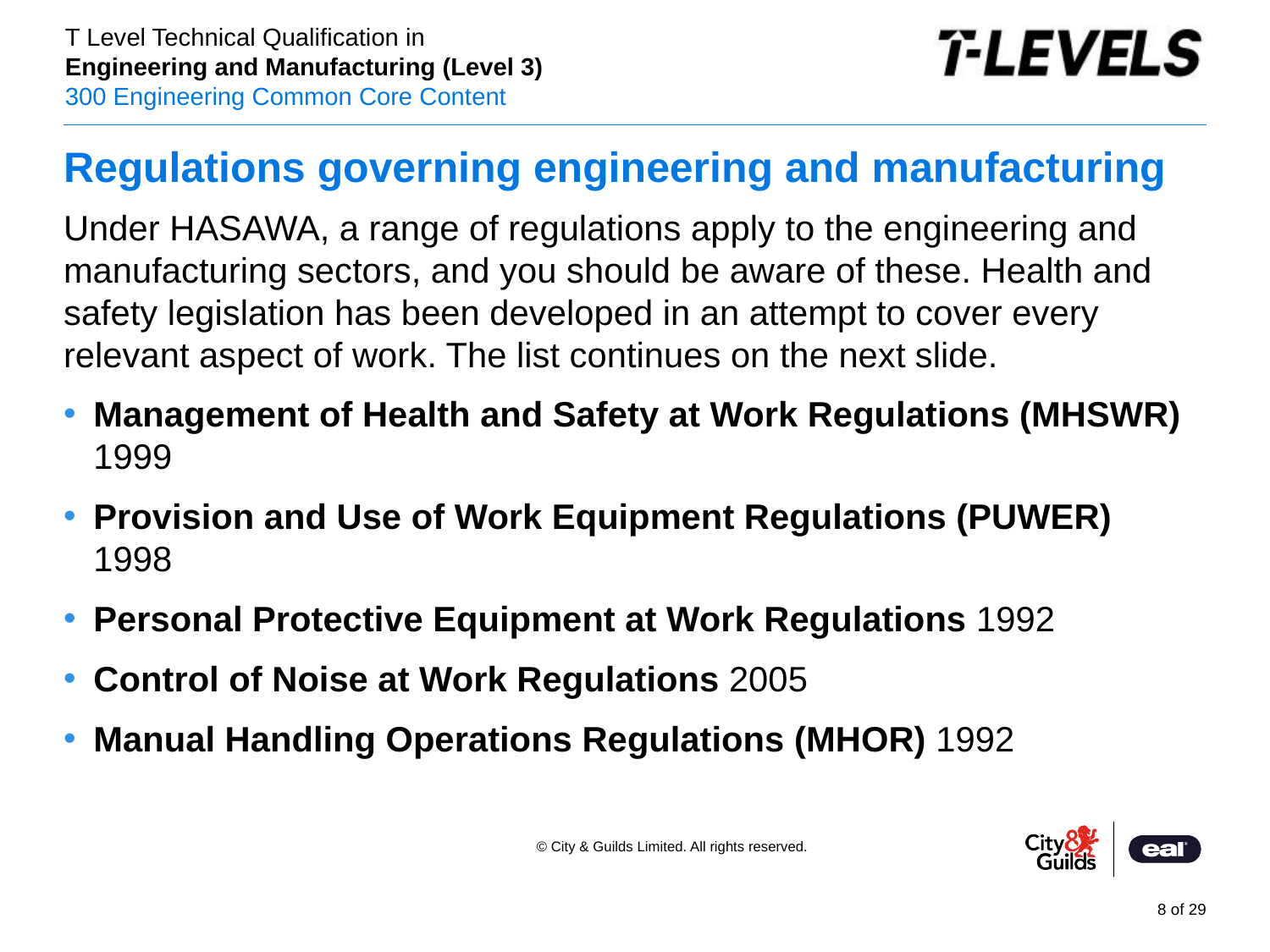

# Regulations governing engineering and manufacturing
Under HASAWA, a range of regulations apply to the engineering and manufacturing sectors, and you should be aware of these. Health and safety legislation has been developed in an attempt to cover every relevant aspect of work. The list continues on the next slide.
Management of Health and Safety at Work Regulations (MHSWR) 1999
Provision and Use of Work Equipment Regulations (PUWER) 1998
Personal Protective Equipment at Work Regulations 1992
Control of Noise at Work Regulations 2005
Manual Handling Operations Regulations (MHOR) 1992